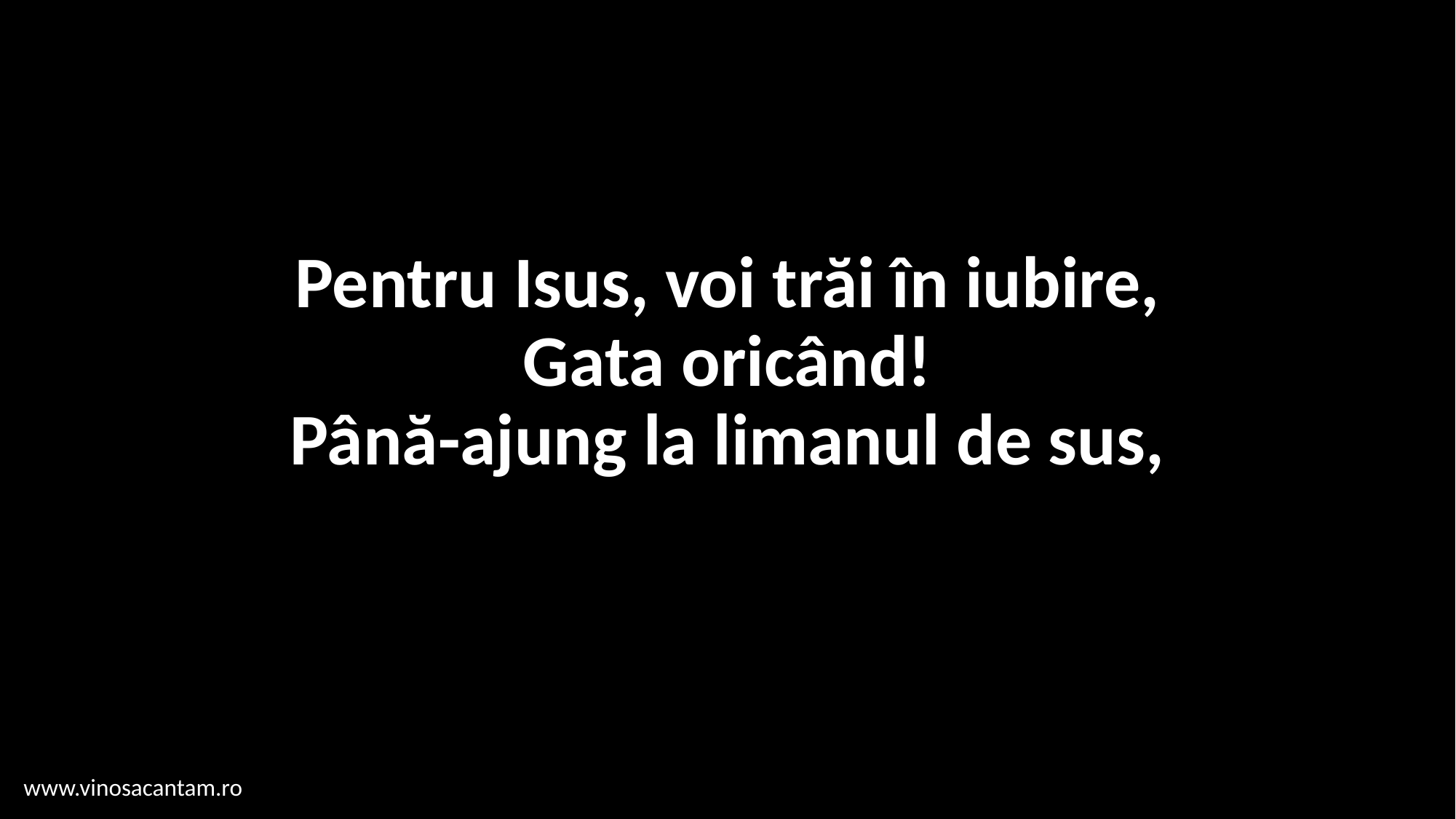

# Pentru Isus, voi trăi în iubire, Gata oricând! Până-ajung la limanul de sus,
www.vinosacantam.ro